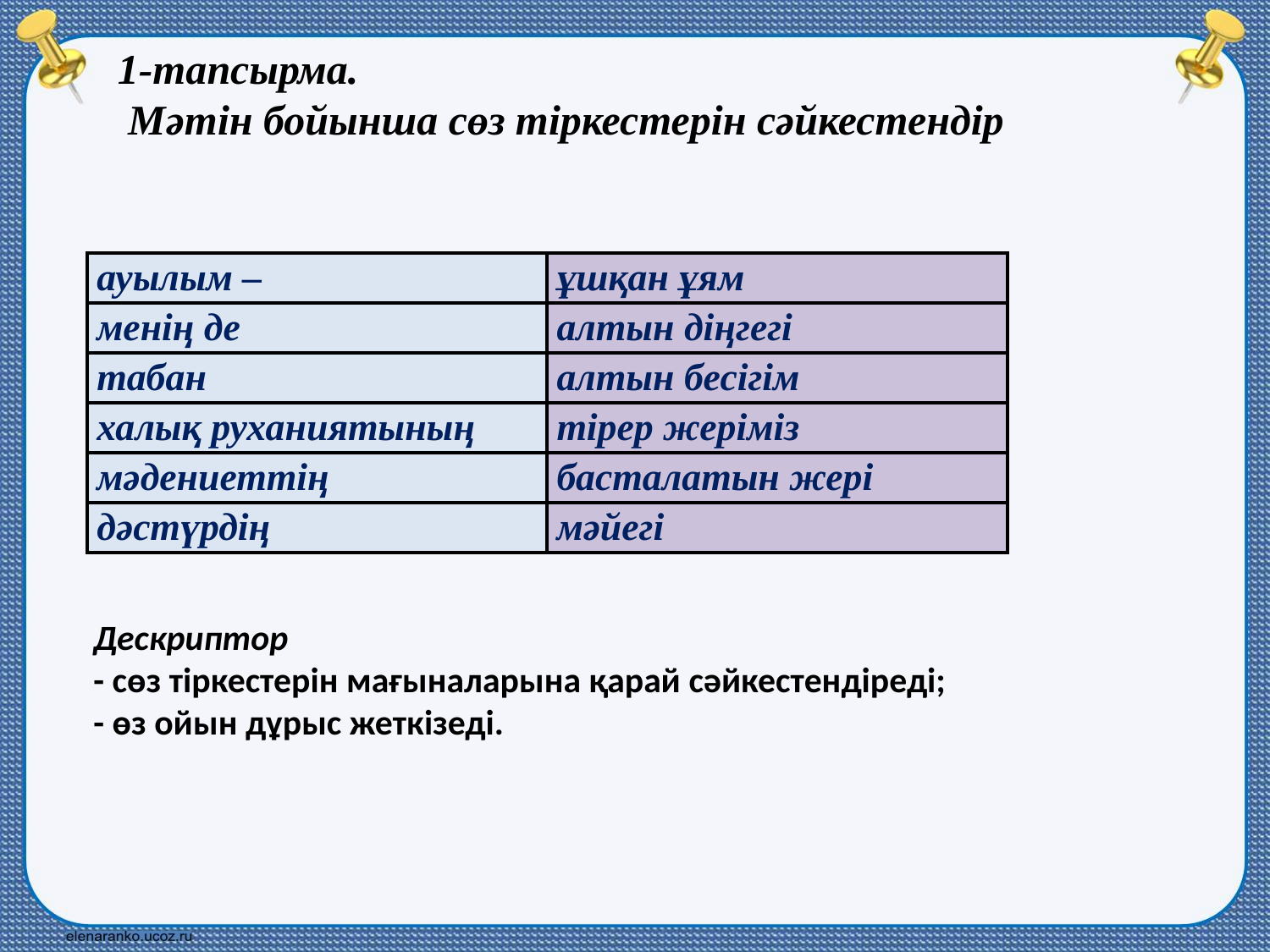

1-тапсырма.
 Мәтін бойынша сөз тіркестерін сәйкестендір
| ауылым – | ұшқан ұям |
| --- | --- |
| менің де | алтын діңгегі |
| табан | алтын бесігім |
| халық руханиятының | тірер жеріміз |
| мәдениеттің | басталатын жері |
| дәстүрдің | мәйегі |
Дескриптор
- сөз тіркестерін мағыналарына қарай сәйкестендіреді;
- өз ойын дұрыс жеткізеді.